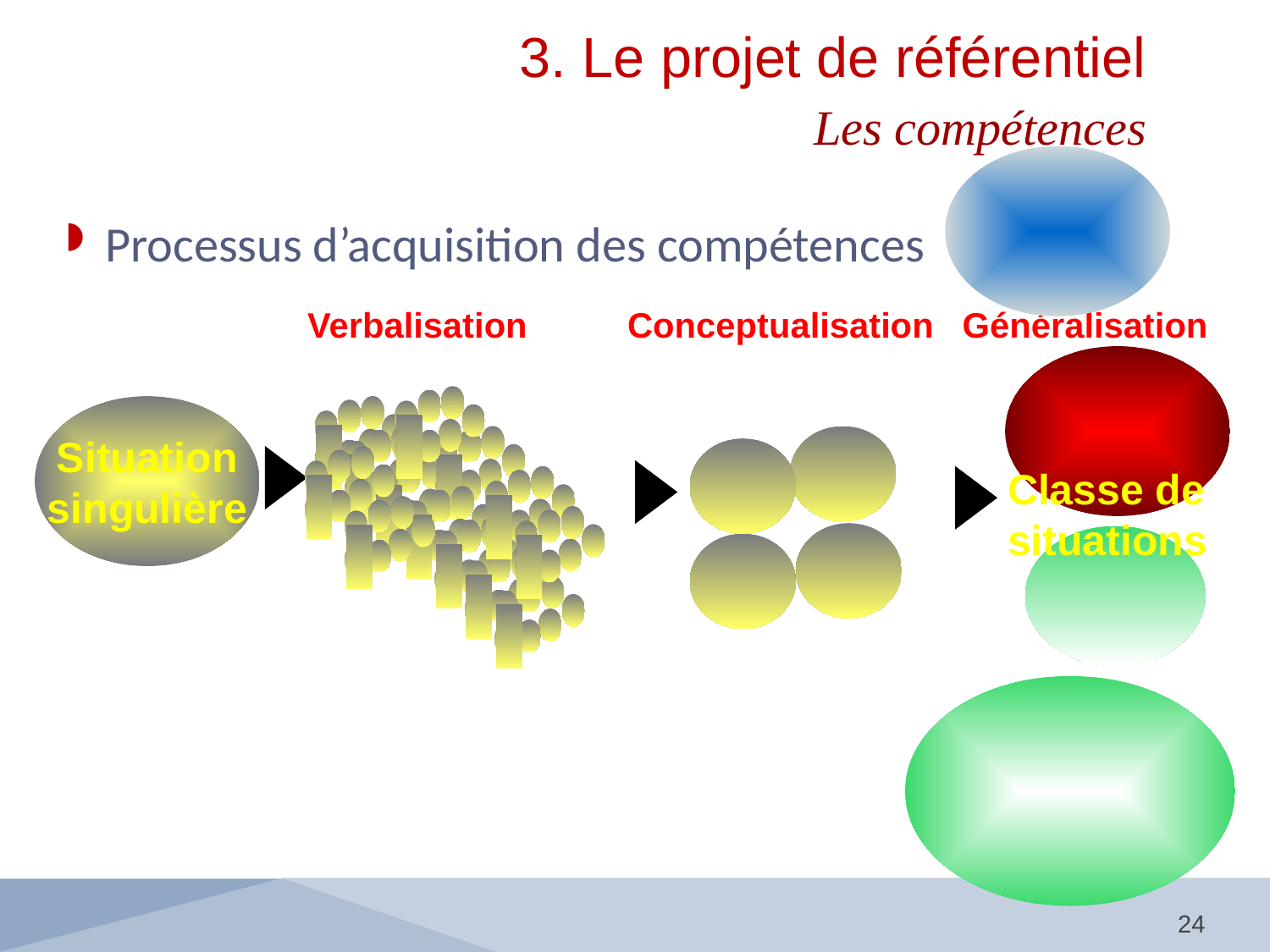

3. Le projet de référentiel
 Les compétences

Généralisation

Classe de situations

Processus d’acquisition des compétences
Verbalisation

Conceptualisation

Situation
singulière
24